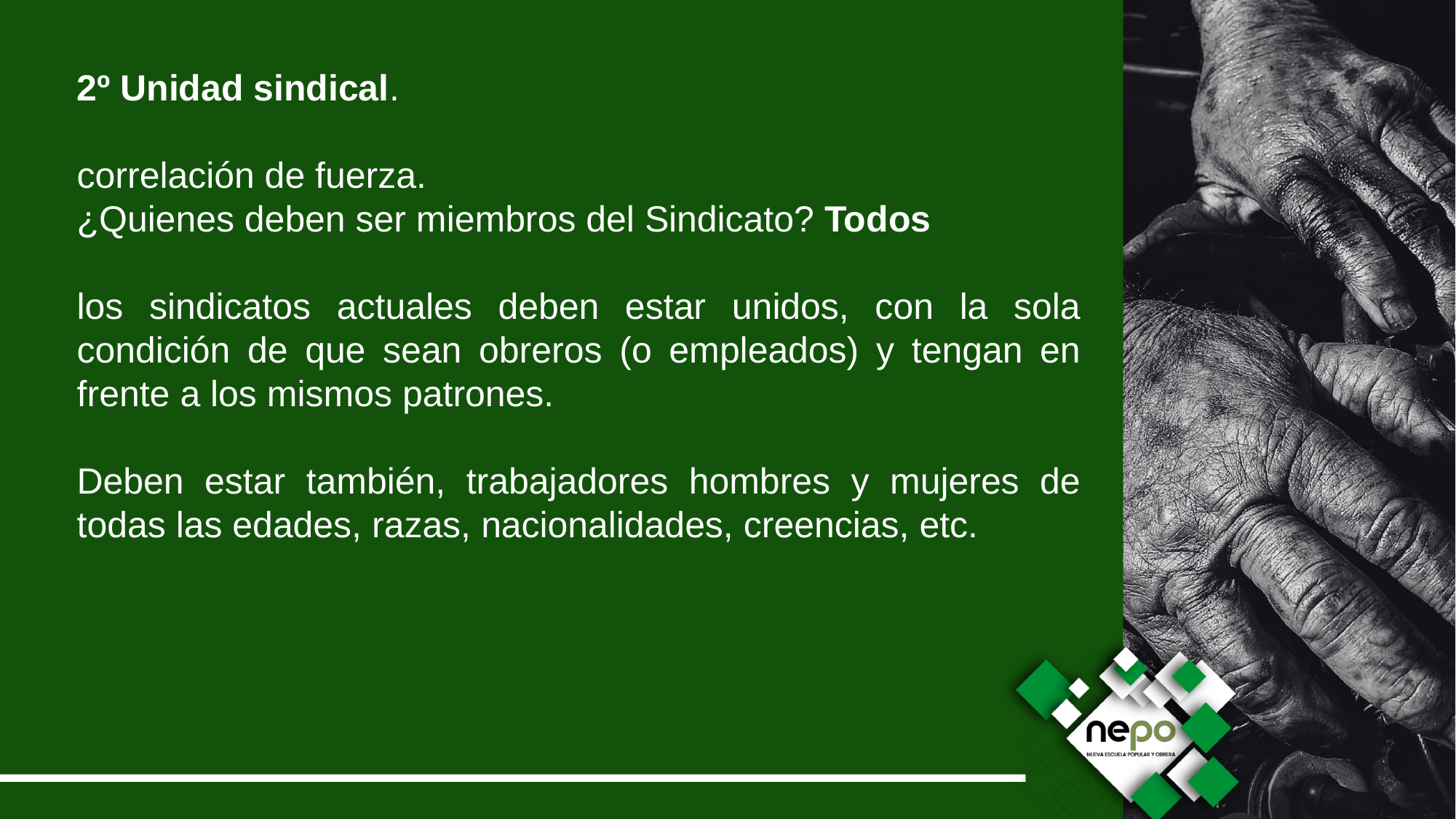

2º Unidad sindical.

correlación de fuerza.
¿Quienes deben ser miembros del Sindicato? Todos

los sindicatos actuales deben estar unidos, con la sola condición de que sean obreros (o empleados) y tengan en frente a los mismos patrones.

Deben estar también, trabajadores hombres y mujeres de todas las edades, razas, nacionalidades, creencias, etc.